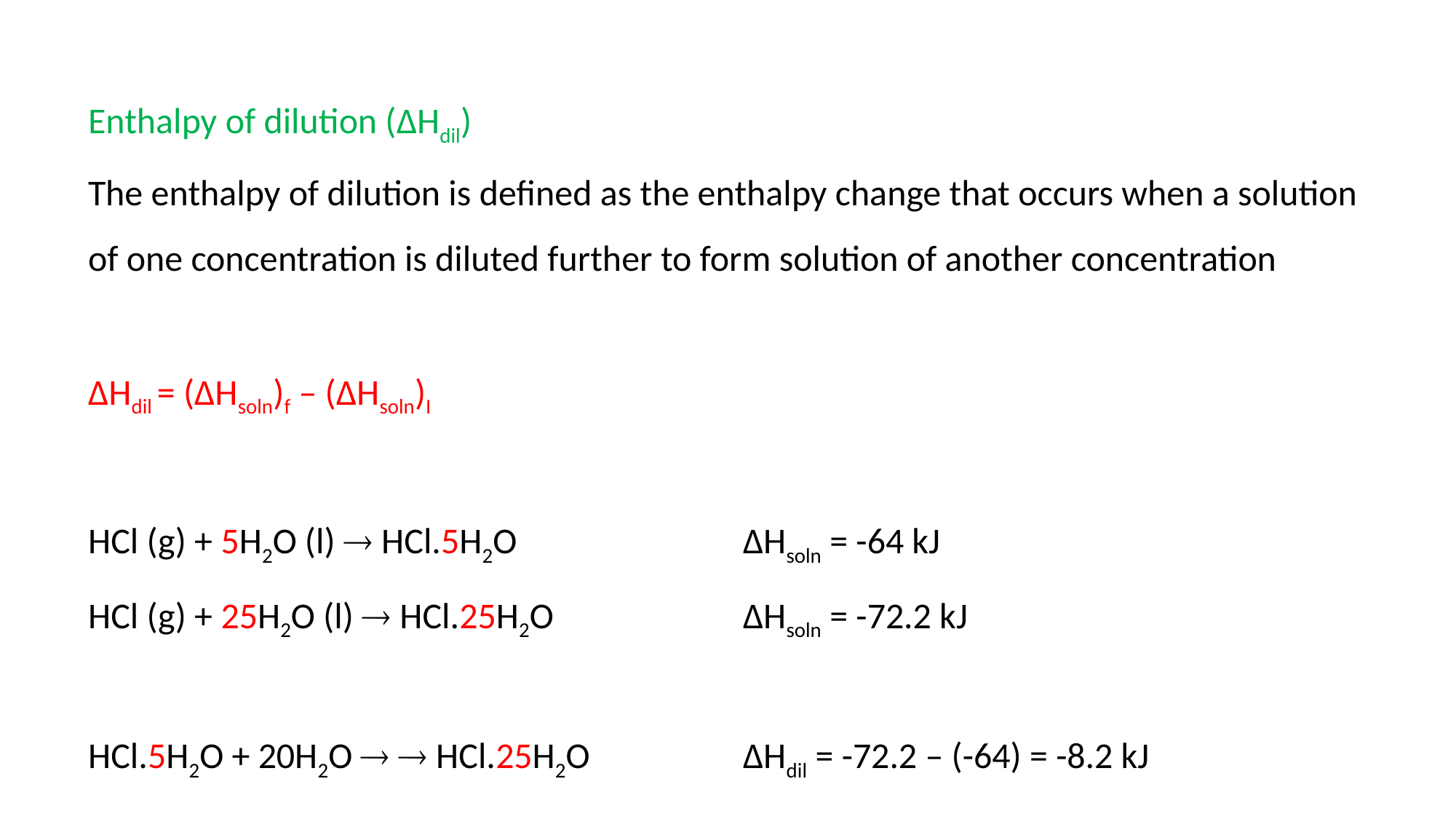

Enthalpy of dilution (∆Hdil)
The enthalpy of dilution is defined as the enthalpy change that occurs when a solution of one concentration is diluted further to form solution of another concentration

∆Hdil = (∆Hsoln)f – (∆Hsoln)I

HCl (g) + 5H2O (l) → HCl.5H2O  		∆Hsoln = -64 kJ
HCl (g) + 25H2O (l) → HCl.25H2O  		∆Hsoln = -72.2 kJ

HCl.5H2O + 20H2O → → HCl.25H2O 		∆Hdil = -72.2 – (-64) = -8.2 kJ